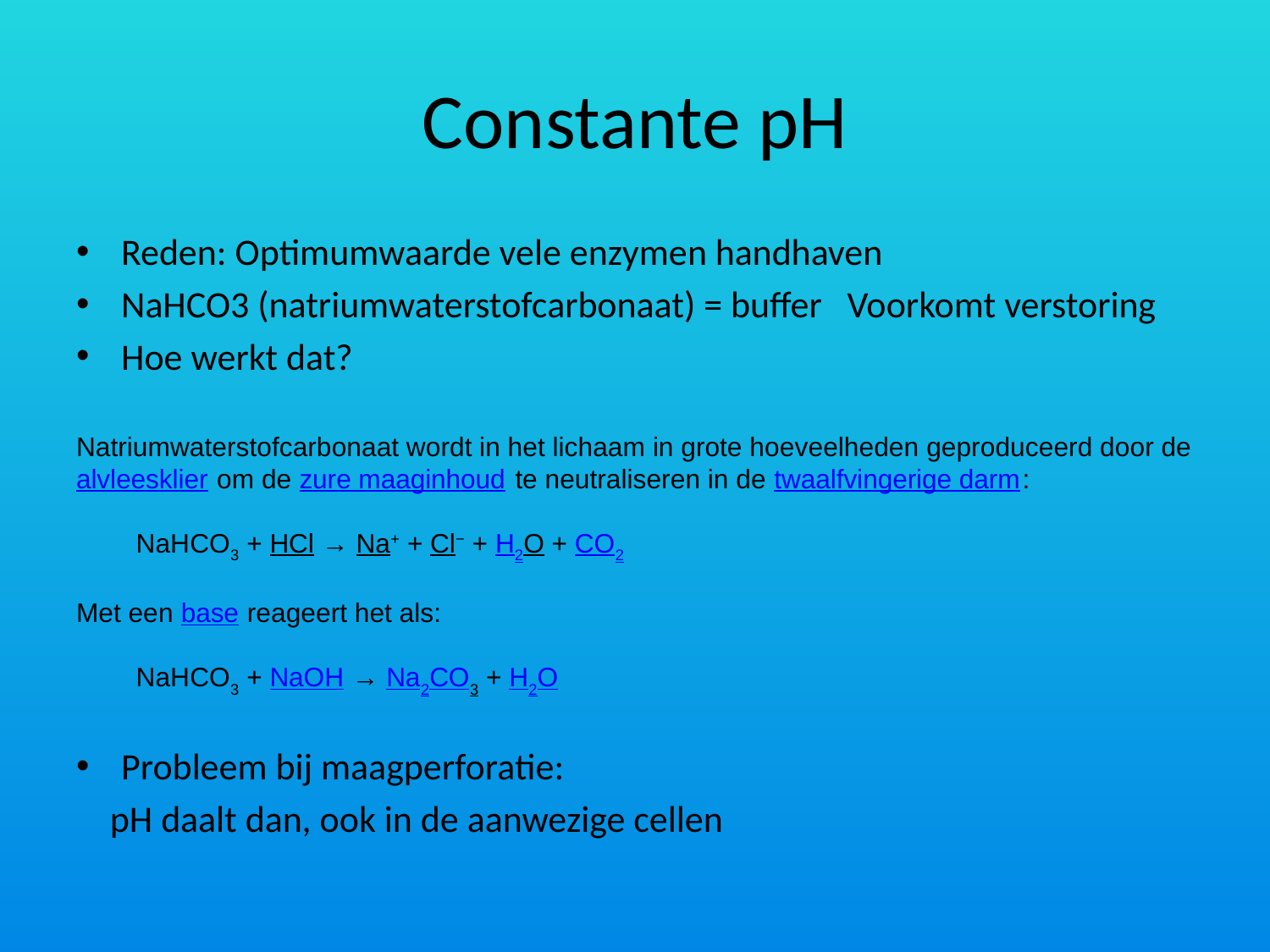

# Constante pH
Reden: Optimumwaarde vele enzymen handhaven
NaHCO3 (natriumwaterstofcarbonaat) = buffer   Voorkomt verstoring
Hoe werkt dat?

Natriumwaterstofcarbonaat wordt in het lichaam in grote hoeveelheden geproduceerd door de alvleesklier om de zure maaginhoud te neutraliseren in de twaalfvingerige darm:

NaHCO3 + HCl → Na+ + Cl− + H2O + CO2

Met een base reageert het als:

NaHCO3 + NaOH → Na2CO3 + H2O

Probleem bij maagperforatie:
    pH daalt dan, ook in de aanwezige cellen